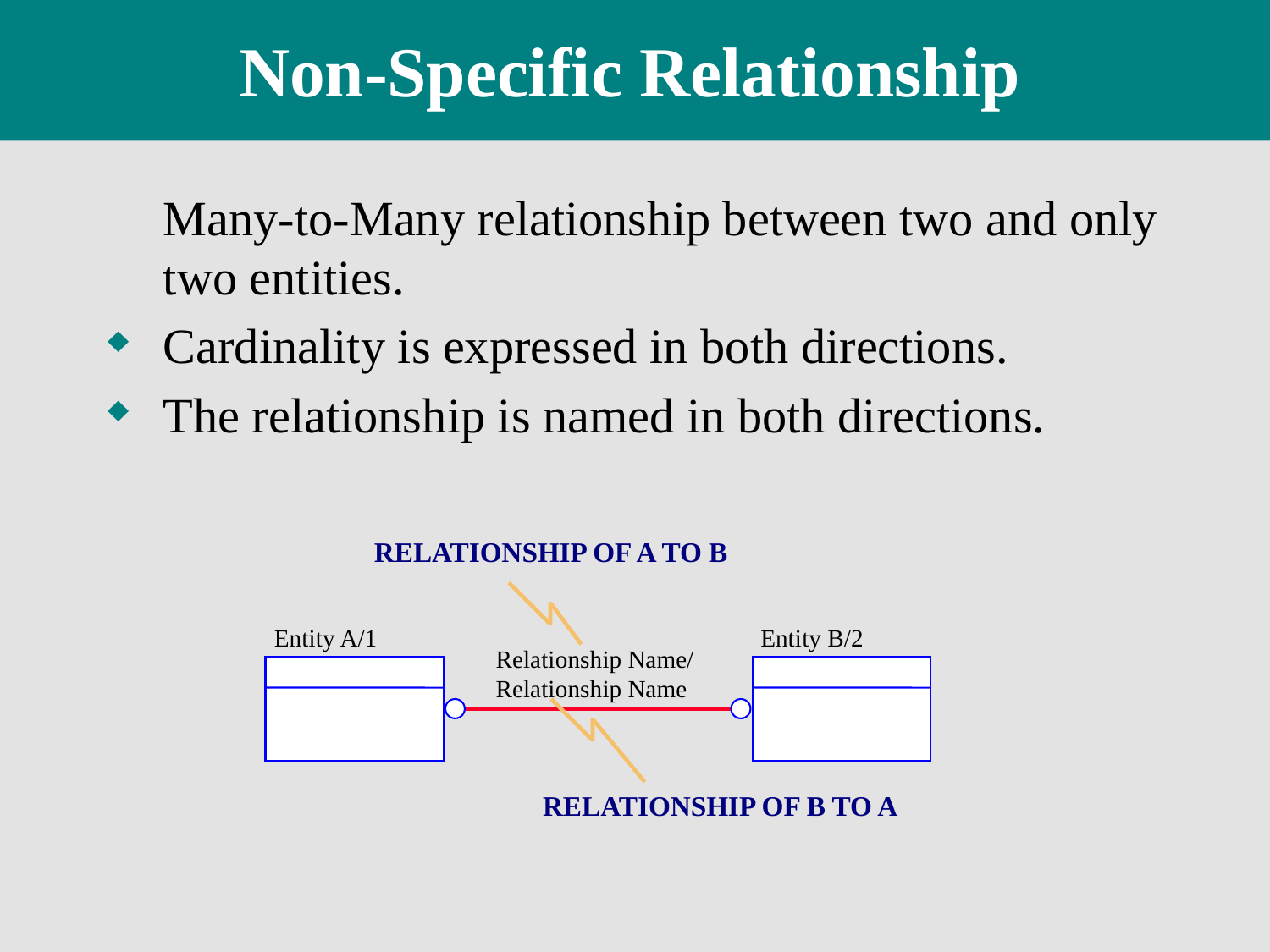

# Non-Specific Relationship
	Many-to-Many relationship between two and only two entities.
Cardinality is expressed in both directions.
The relationship is named in both directions.
RELATIONSHIP OF A TO B

Entity A/1

Entity B/2

Relationship Name/
Relationship Name

RELATIONSHIP OF B TO A